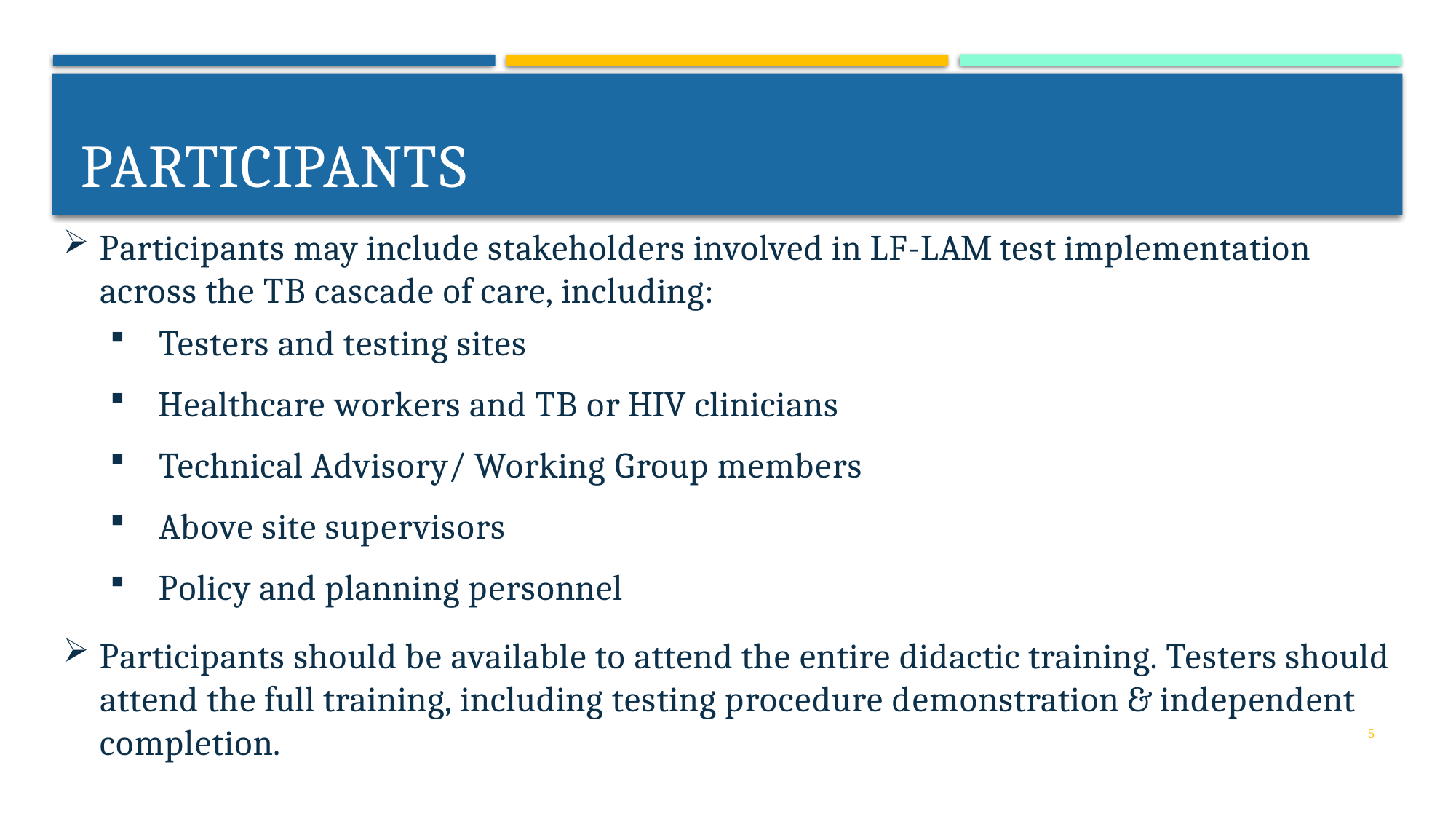

# Participants
Participants may include stakeholders involved in LF-LAM test implementation across the TB cascade of care, including:
Testers and testing sites
Healthcare workers and TB or HIV clinicians
Technical Advisory/ Working Group members
Above site supervisors
Policy and planning personnel
Participants should be available to attend the entire didactic training. Testers should attend the full training, including testing procedure demonstration & independent completion.
5